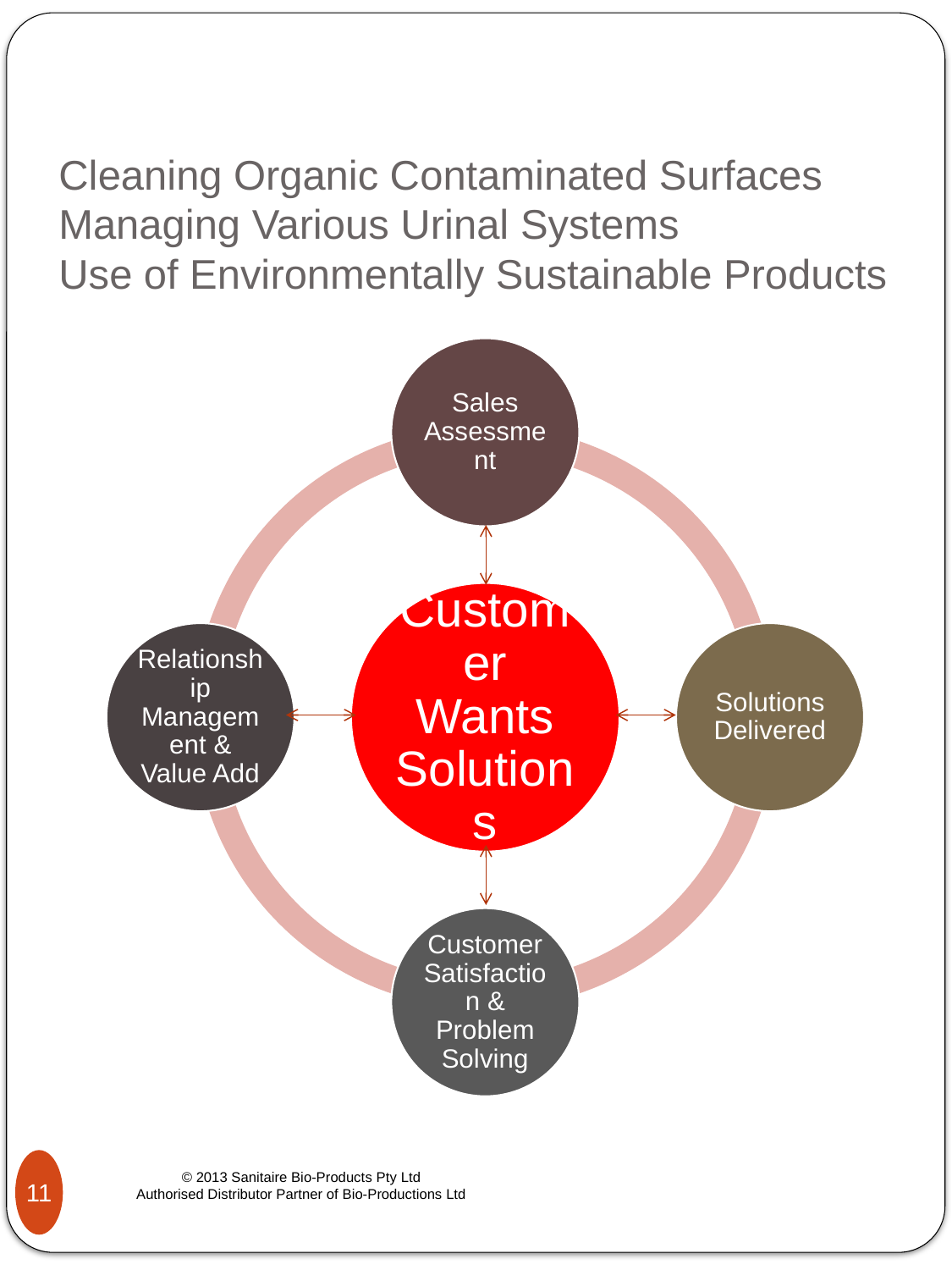

# Cleaning Organic Contaminated Surfaces Managing Various Urinal Systems Use of Environmentally Sustainable Products
Customer Wants Solutions
Sales Assessment
Solutions Delivered
Customer Satisfaction & Problem Solving
Relationship Management & Value Add
© 2013 Sanitaire Bio-Products Pty Ltd
Authorised Distributor Partner of Bio-Productions Ltd
11